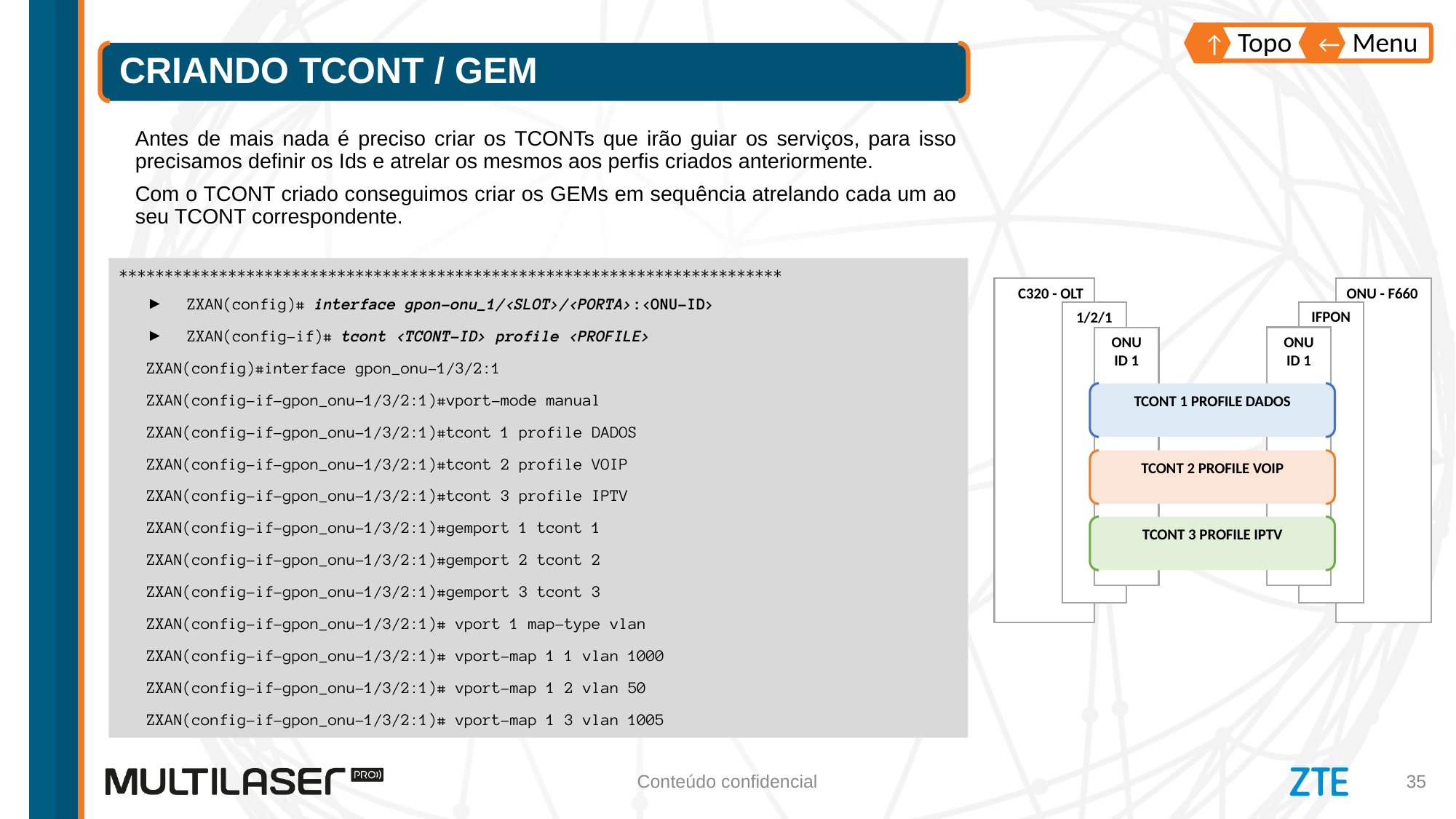

Topo
↑
Menu
←
# Criando TCONT / gem
Antes de mais nada é preciso criar os TCONTs que irão guiar os serviços, para isso precisamos definir os Ids e atrelar os mesmos aos perfis criados anteriormente.
Com o TCONT criado conseguimos criar os GEMs em sequência atrelando cada um ao seu TCONT correspondente.
*************************************************************************
ZXAN(config)# interface gpon-onu_1/<SLOT>/<PORTA>:<ONU-ID>
ZXAN(config-if)# tcont <TCONT-ID> profile <PROFILE>
ZXAN(config)#interface gpon_onu-1/3/2:1
ZXAN(config-if-gpon_onu-1/3/2:1)#vport-mode manual
ZXAN(config-if-gpon_onu-1/3/2:1)#tcont 1 profile DADOS
ZXAN(config-if-gpon_onu-1/3/2:1)#tcont 2 profile VOIP
ZXAN(config-if-gpon_onu-1/3/2:1)#tcont 3 profile IPTV
ZXAN(config-if-gpon_onu-1/3/2:1)#gemport 1 tcont 1
ZXAN(config-if-gpon_onu-1/3/2:1)#gemport 2 tcont 2
ZXAN(config-if-gpon_onu-1/3/2:1)#gemport 3 tcont 3
ZXAN(config-if-gpon_onu-1/3/2:1)# vport 1 map-type vlan
ZXAN(config-if-gpon_onu-1/3/2:1)# vport-map 1 1 vlan 1000
ZXAN(config-if-gpon_onu-1/3/2:1)# vport-map 1 2 vlan 50
ZXAN(config-if-gpon_onu-1/3/2:1)# vport-map 1 3 vlan 1005
ONU - F660
IFPON
ONU
ID 1
C320 - OLT
1/2/1
ONU
ID 1
TCONT 1 PROFILE DADOS
TCONT 2 PROFILE VOIP
TCONT 3 PROFILE IPTV
Conteúdo confidencial
35